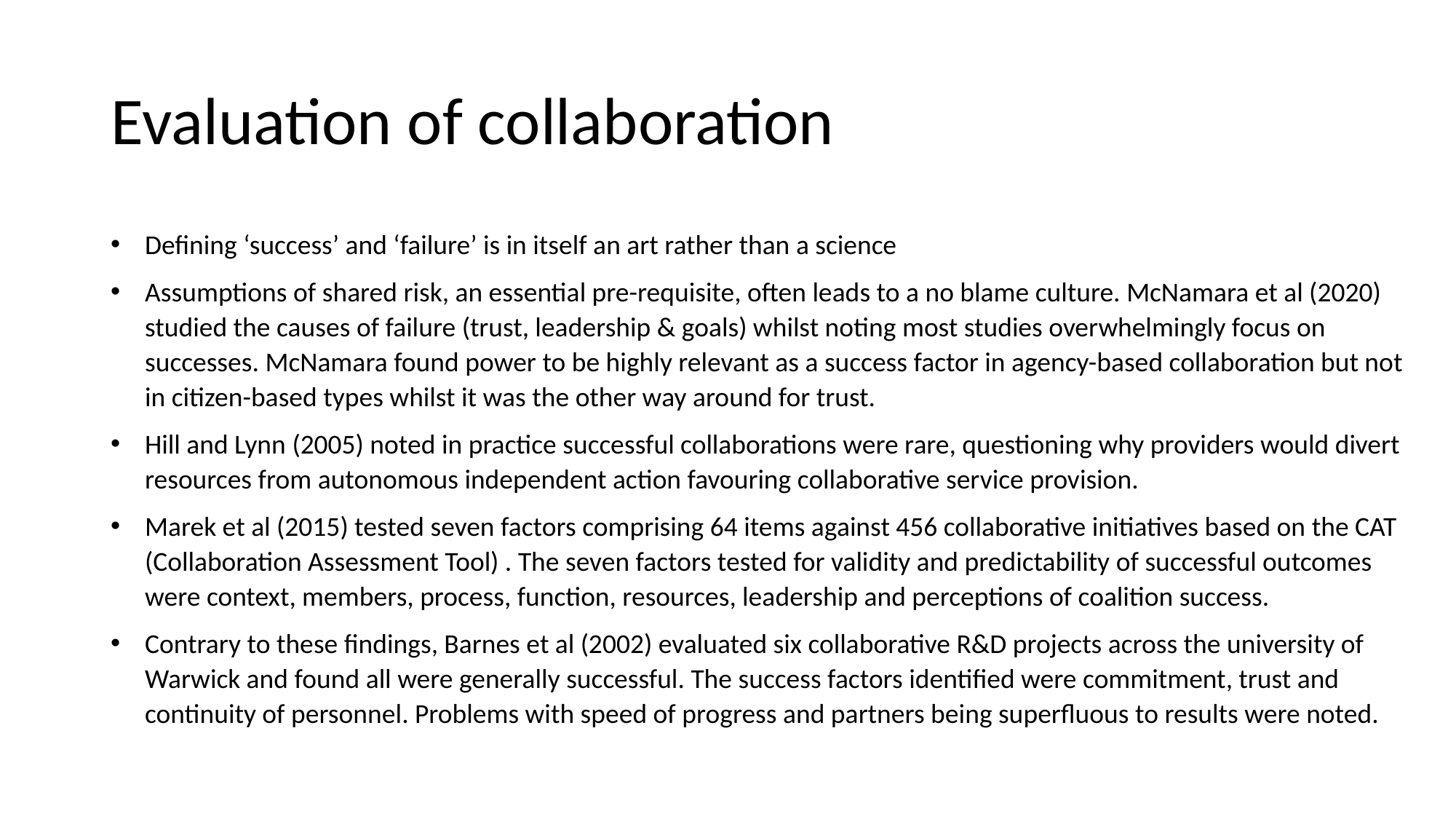

# Evaluation of collaboration
Defining ‘success’ and ‘failure’ is in itself an art rather than a science
Assumptions of shared risk, an essential pre-requisite, often leads to a no blame culture. McNamara et al (2020) studied the causes of failure (trust, leadership & goals) whilst noting most studies overwhelmingly focus on successes. McNamara found power to be highly relevant as a success factor in agency-based collaboration but not in citizen-based types whilst it was the other way around for trust.
Hill and Lynn (2005) noted in practice successful collaborations were rare, questioning why providers would divert resources from autonomous independent action favouring collaborative service provision.
Marek et al (2015) tested seven factors comprising 64 items against 456 collaborative initiatives based on the CAT (Collaboration Assessment Tool) . The seven factors tested for validity and predictability of successful outcomes were context, members, process, function, resources, leadership and perceptions of coalition success.
Contrary to these findings, Barnes et al (2002) evaluated six collaborative R&D projects across the university of Warwick and found all were generally successful. The success factors identified were commitment, trust and continuity of personnel. Problems with speed of progress and partners being superfluous to results were noted.